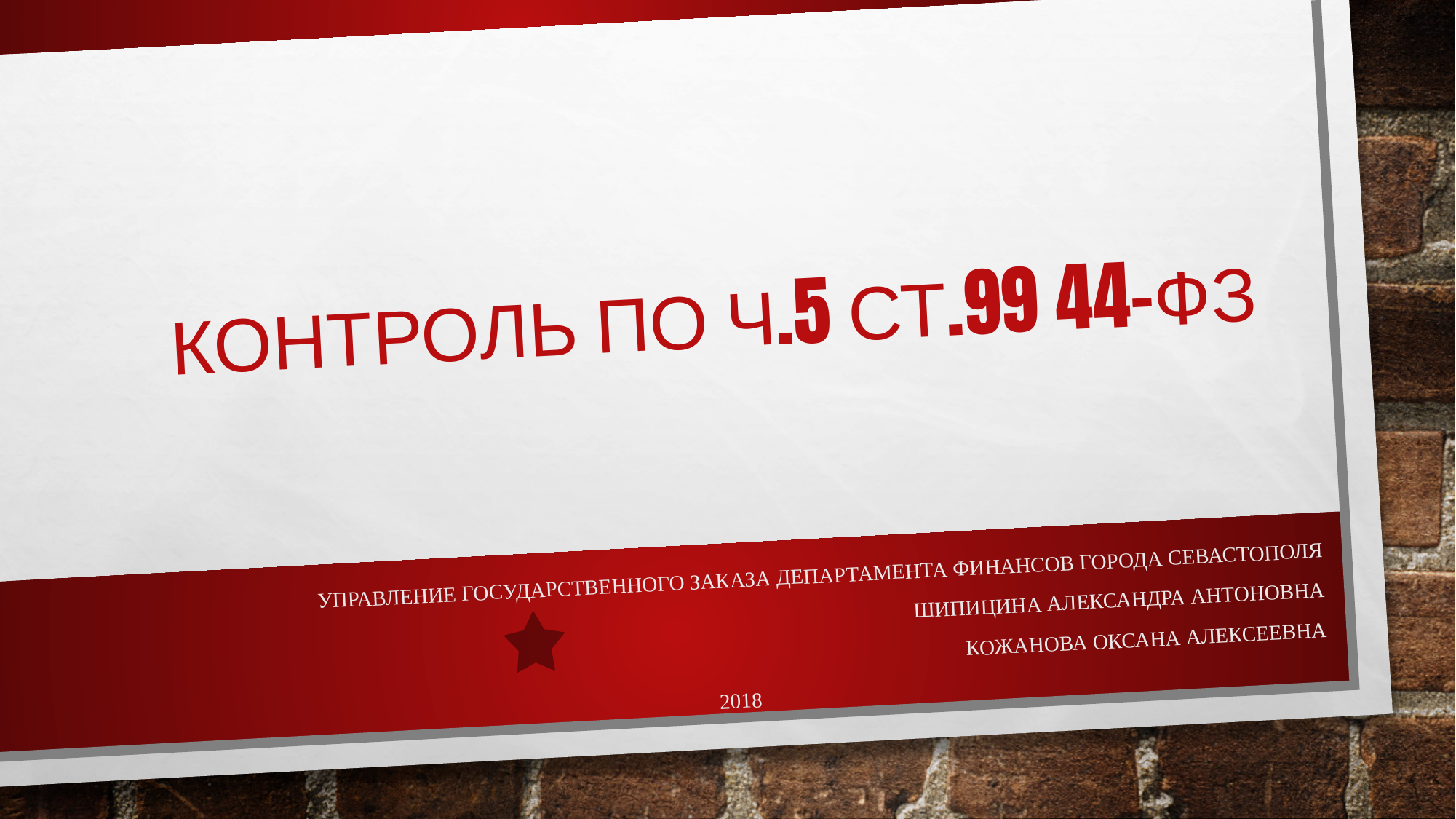

# Контроль по Ч.5 СТ.99 44-фз
Управление государственного заказа Департамента финансов города Севастополя
Шипицина Александра антоновна
Кожанова оксана алексеевна
2018